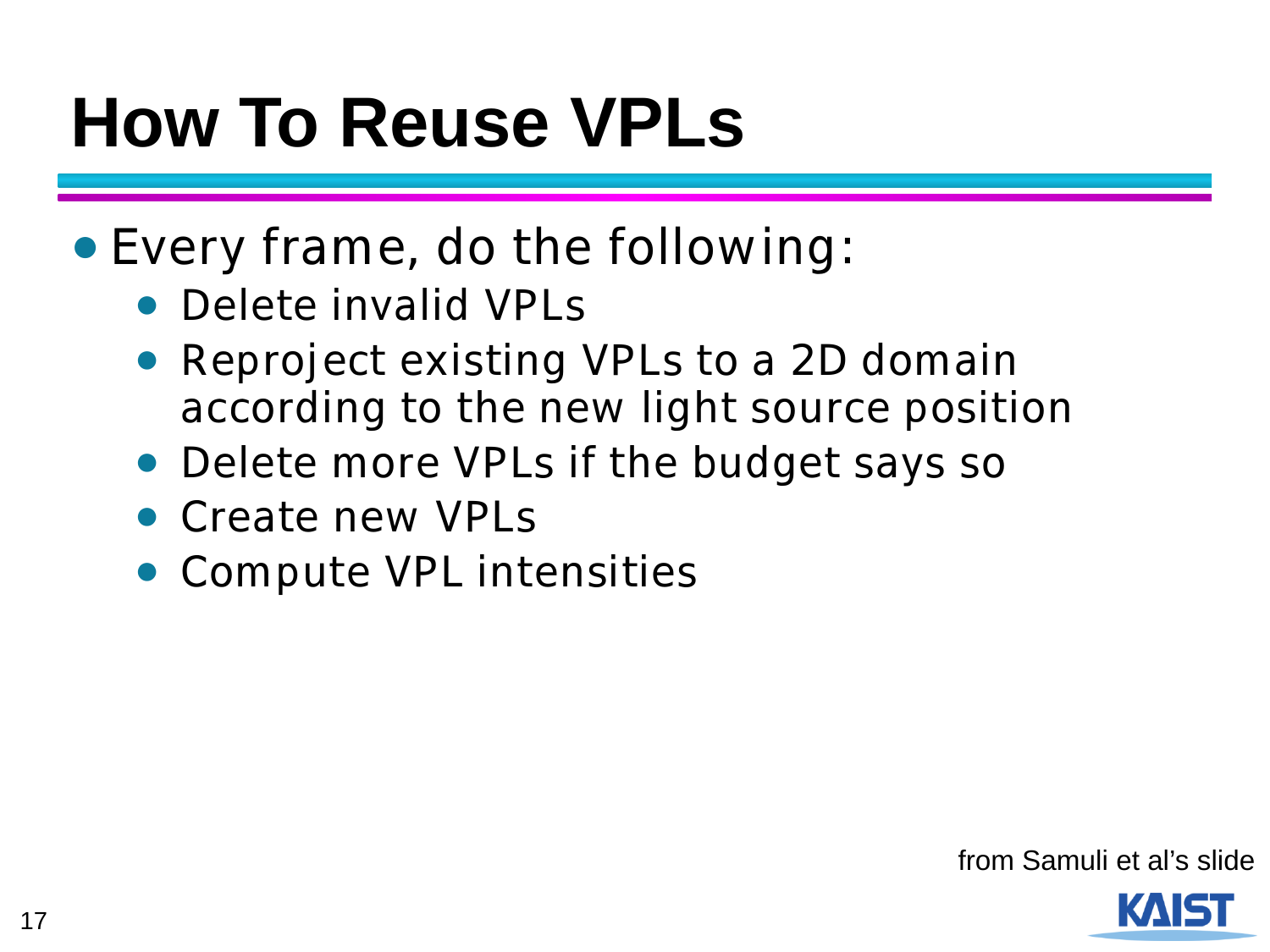

# How To Reuse VPLs
Every frame, do the following:
Delete invalid VPLs
Reproject existing VPLs to a 2D domain according to the new light source position
Delete more VPLs if the budget says so
Create new VPLs
Compute VPL intensities
from Samuli et al’s slide